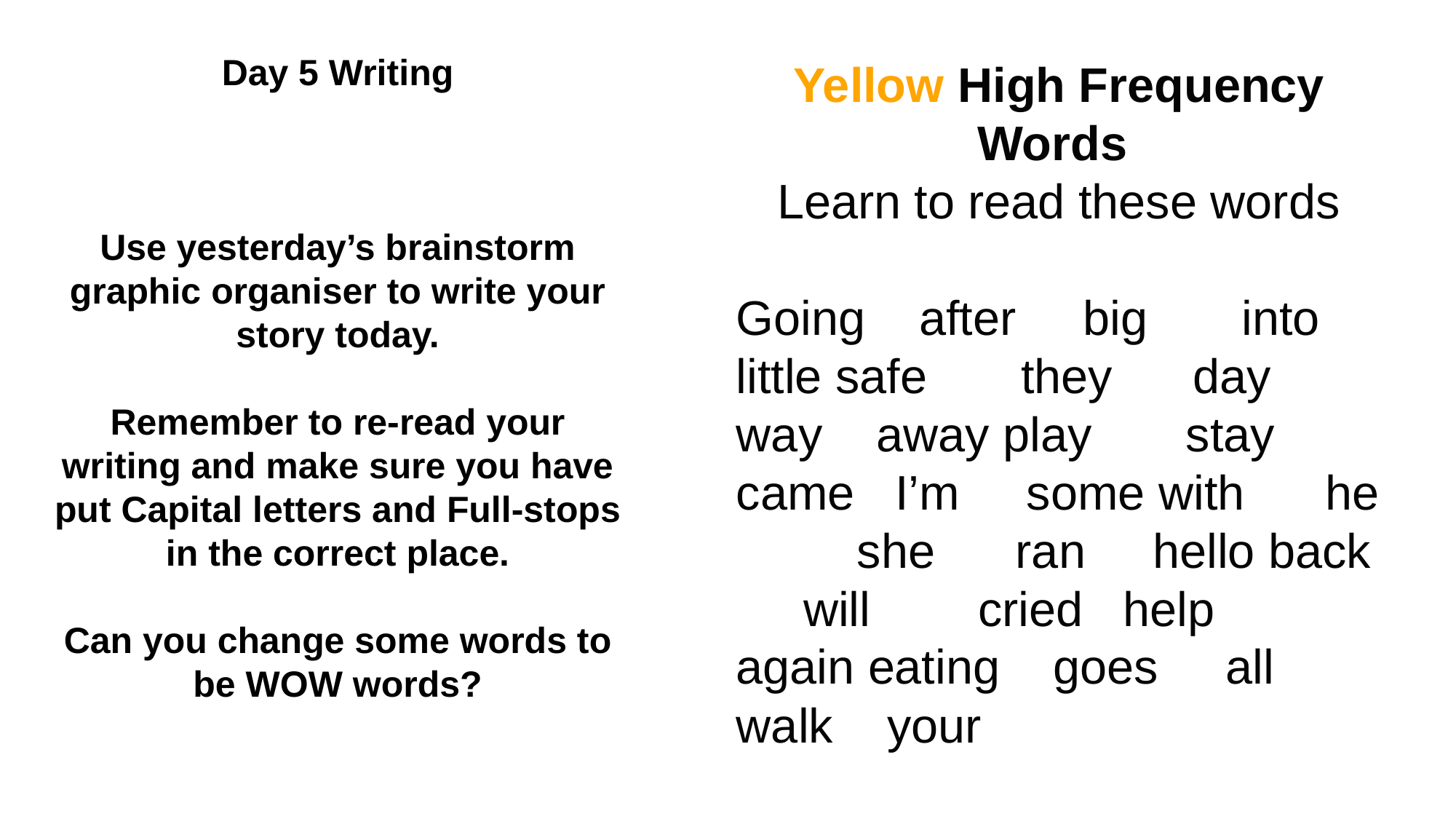

Day 5 Writing

Use yesterday’s brainstorm graphic organiser to write your story today.

Remember to re-read your writing and make sure you have put Capital letters and Full-stops in the correct place.

Can you change some words to be WOW words?
Yellow High Frequency Words
Learn to read these words

Going    after     big       into    little safe       they      day      way    away play       stay       came   I’m     some with      he          she      ran     hello back      will        cried   help    again eating    goes     all        walk    your